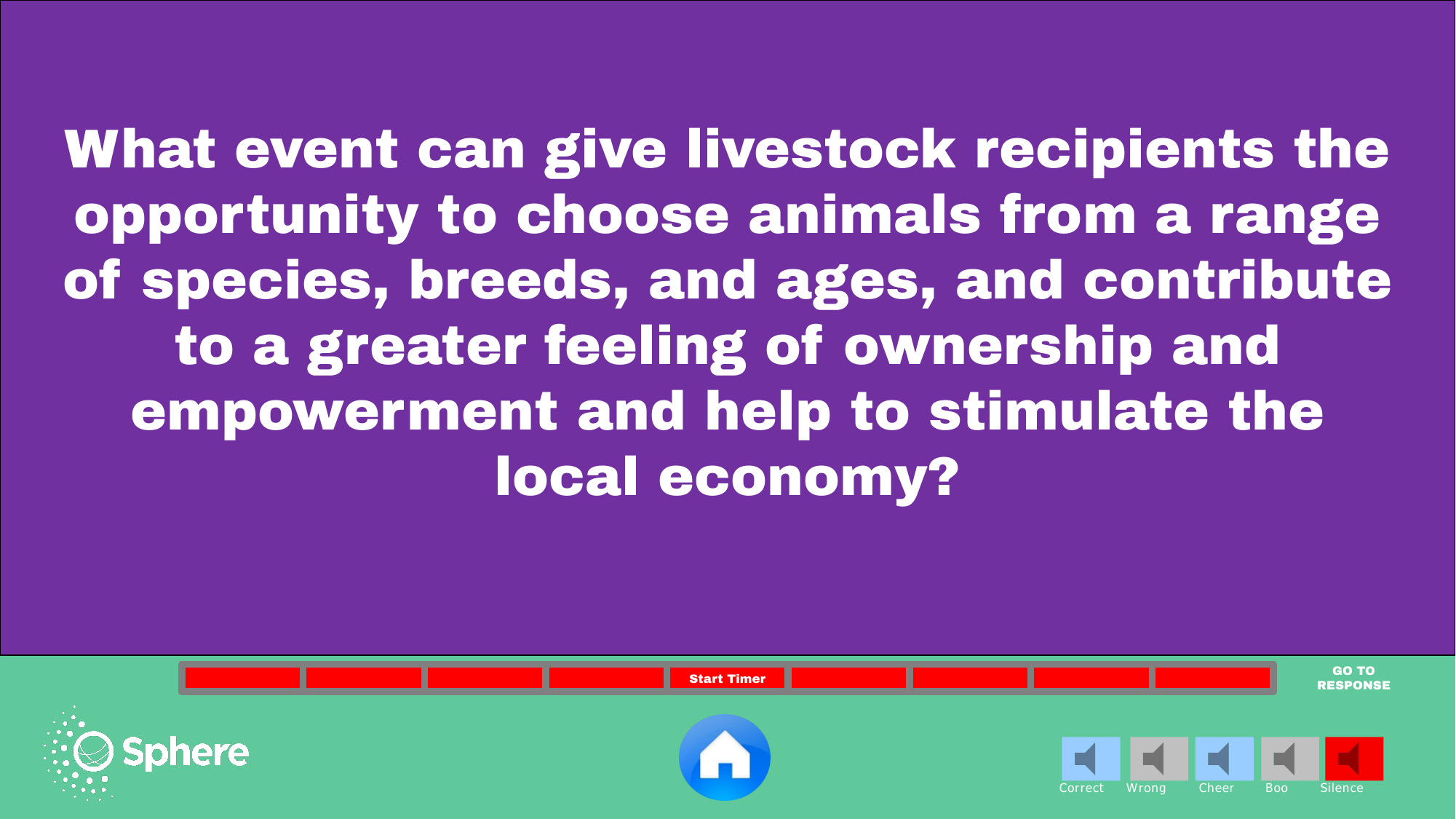

What event can give livestock recipients the opportunity to choose animals from a range of species, breeds, and ages, and contribute to a greater feeling of ownership and empowerment and help to stimulate the local economy?